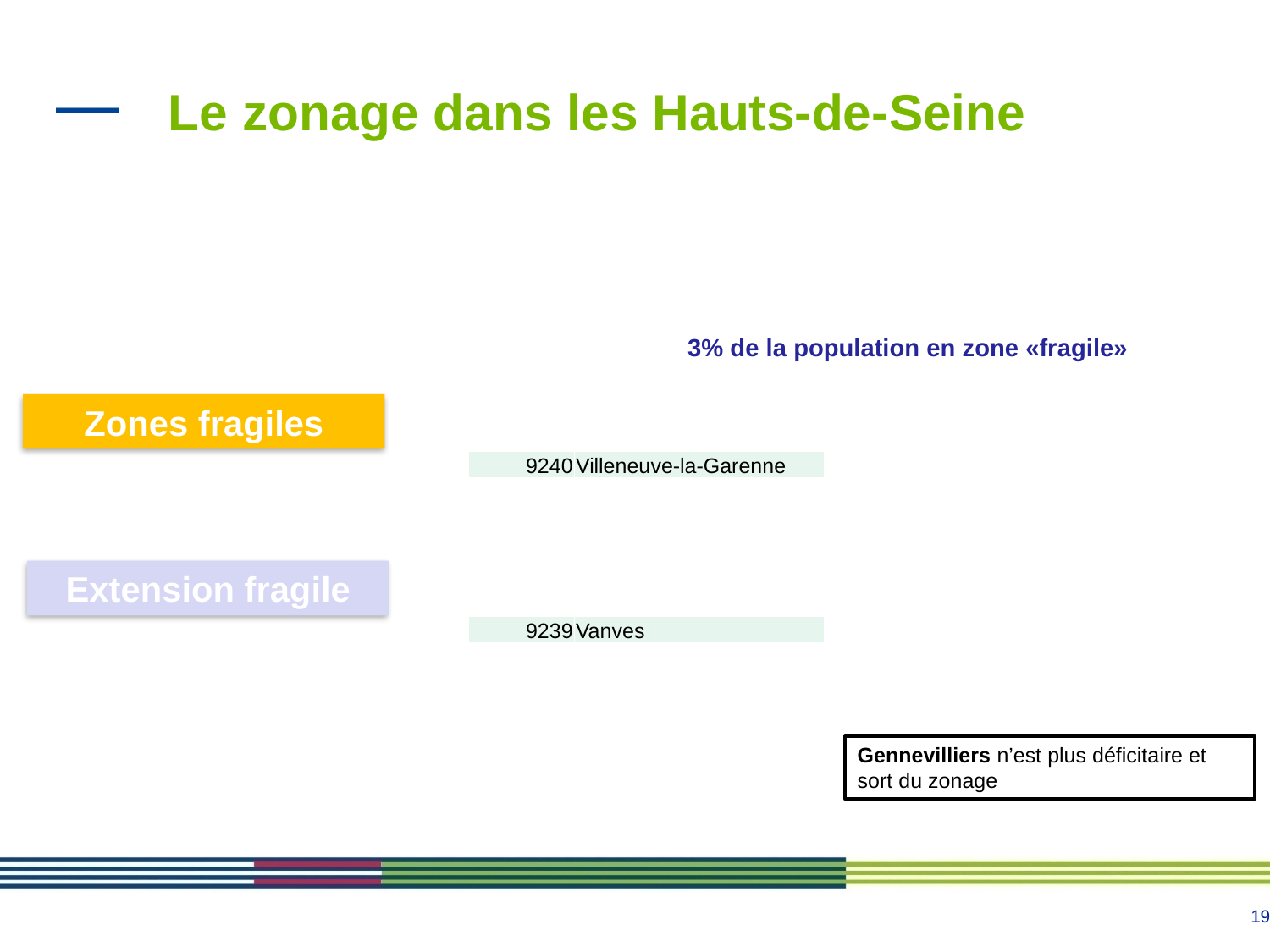

# Le zonage dans les Hauts-de-Seine
3% de la population en zone «fragile»
Zones fragiles
| 9240 | Villeneuve-la-Garenne |
| --- | --- |
Extension fragile
| 9239 | Vanves |
| --- | --- |
Gennevilliers n’est plus déficitaire et sort du zonage